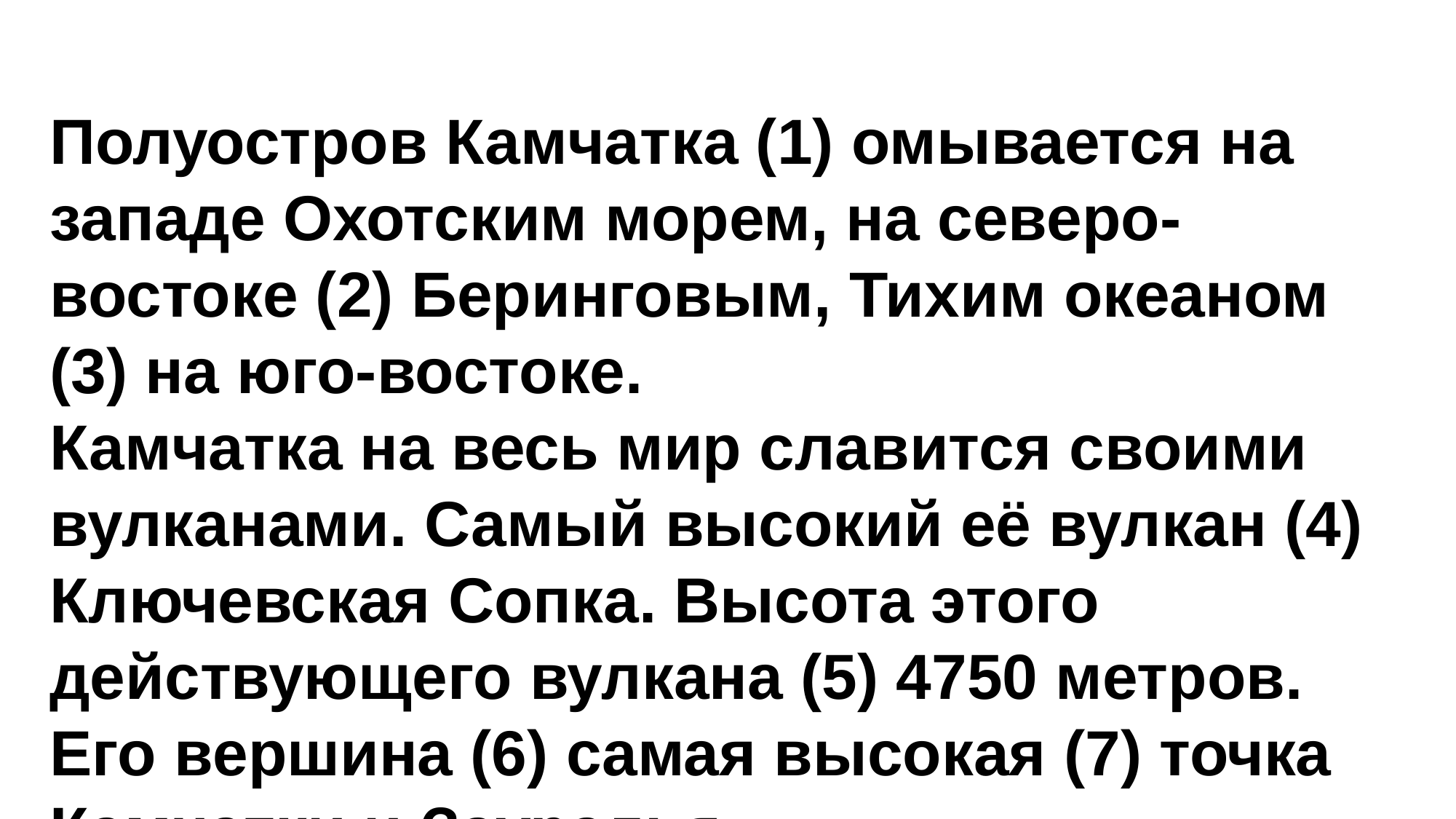

Полуостров Камчатка (1) омывается на западе Охотским морем, на северо-востоке (2) Беринговым, Тихим океаном (3) на юго-востоке.
Камчатка на весь мир славится своими вулканами. Самый высокий её вулкан (4) Ключевская Сопка. Высота этого действующего вулкана (5) 4750 метров. Его вершина (6) самая высокая (7) точка Камчатки и Зауралья.